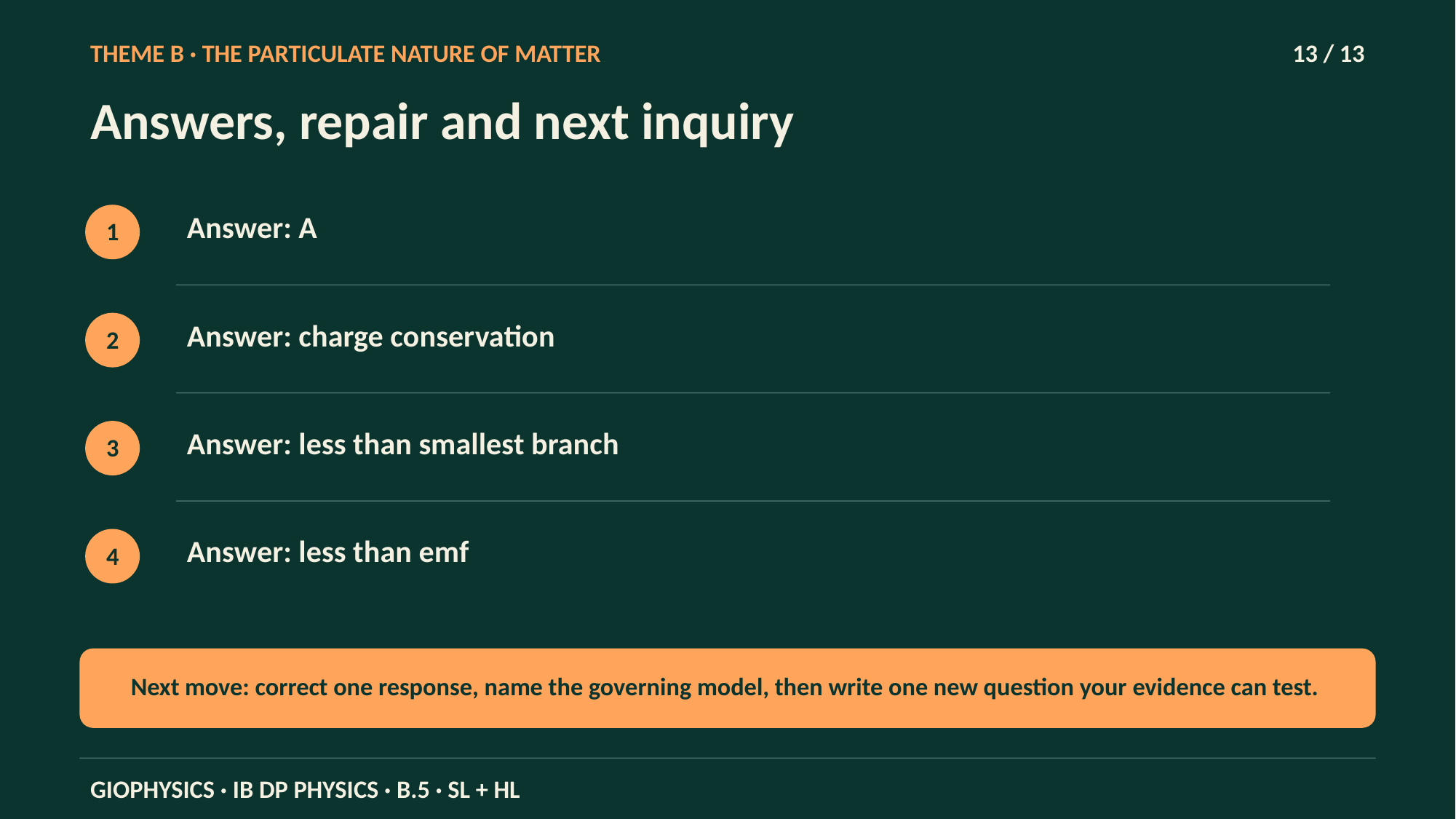

THEME B · THE PARTICULATE NATURE OF MATTER
13 / 13
Answers, repair and next inquiry
Answer: A

1

Answer: charge conservation

2

Answer: less than smallest branch

3

Answer: less than emf

4

Next move: correct one response, name the governing model, then write one new question your evidence can test.

GIOPHYSICS · IB DP PHYSICS · B.5 · SL + HL